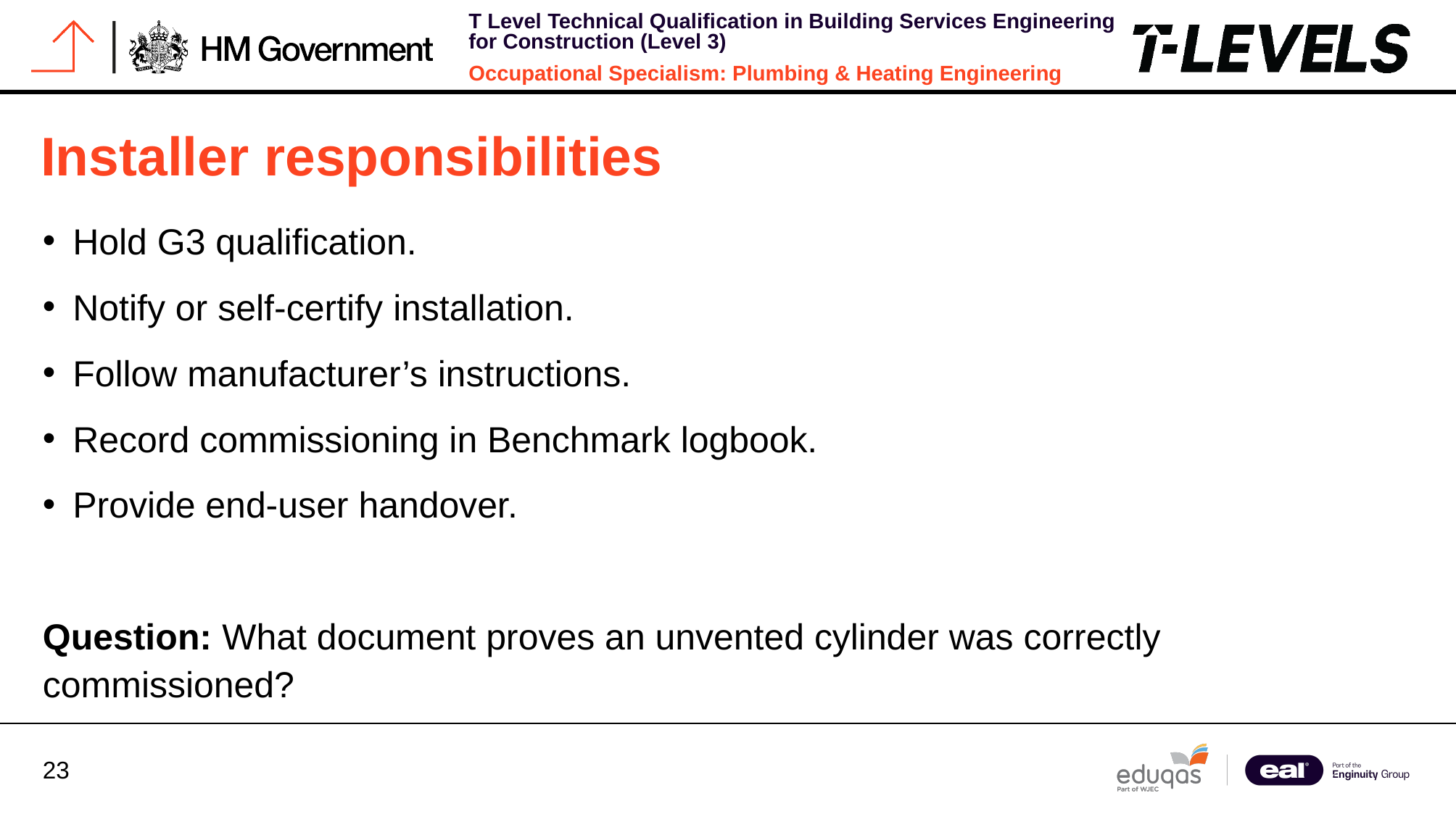

# Installer responsibilities
Hold G3 qualification.
Notify or self-certify installation.
Follow manufacturer’s instructions.
Record commissioning in Benchmark logbook.
Provide end-user handover.

Question: What document proves an unvented cylinder was correctly commissioned?